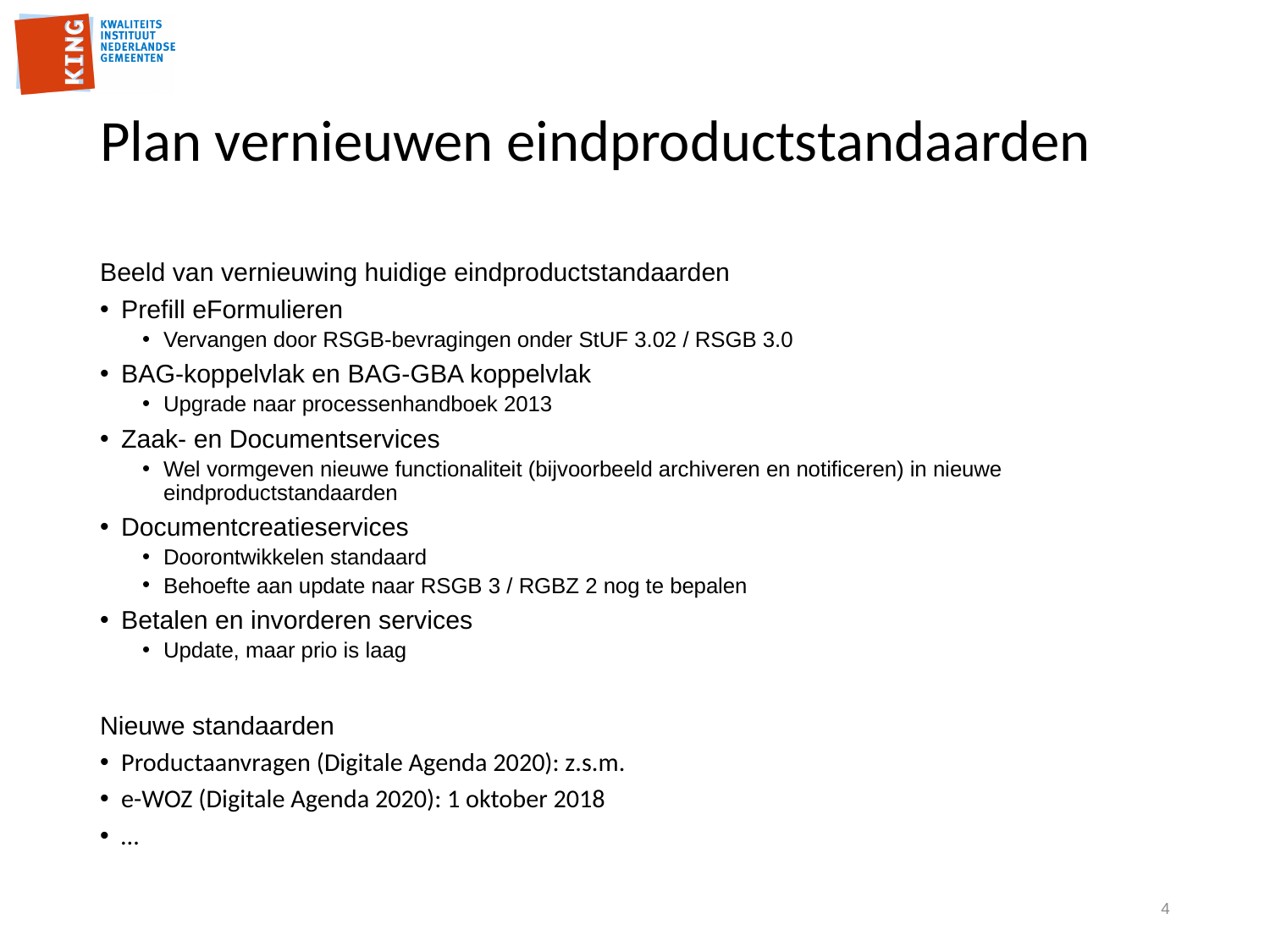

# Plan vernieuwen eindproductstandaarden
Beeld van vernieuwing huidige eindproductstandaarden
Prefill eFormulieren
Vervangen door RSGB-bevragingen onder StUF 3.02 / RSGB 3.0
BAG-koppelvlak en BAG-GBA koppelvlak
Upgrade naar processenhandboek 2013
Zaak- en Documentservices
Wel vormgeven nieuwe functionaliteit (bijvoorbeeld archiveren en notificeren) in nieuwe eindproductstandaarden
Documentcreatieservices
Doorontwikkelen standaard
Behoefte aan update naar RSGB 3 / RGBZ 2 nog te bepalen
Betalen en invorderen services
Update, maar prio is laag

Nieuwe standaarden
Productaanvragen (Digitale Agenda 2020): z.s.m.
e-WOZ (Digitale Agenda 2020): 1 oktober 2018
…

4